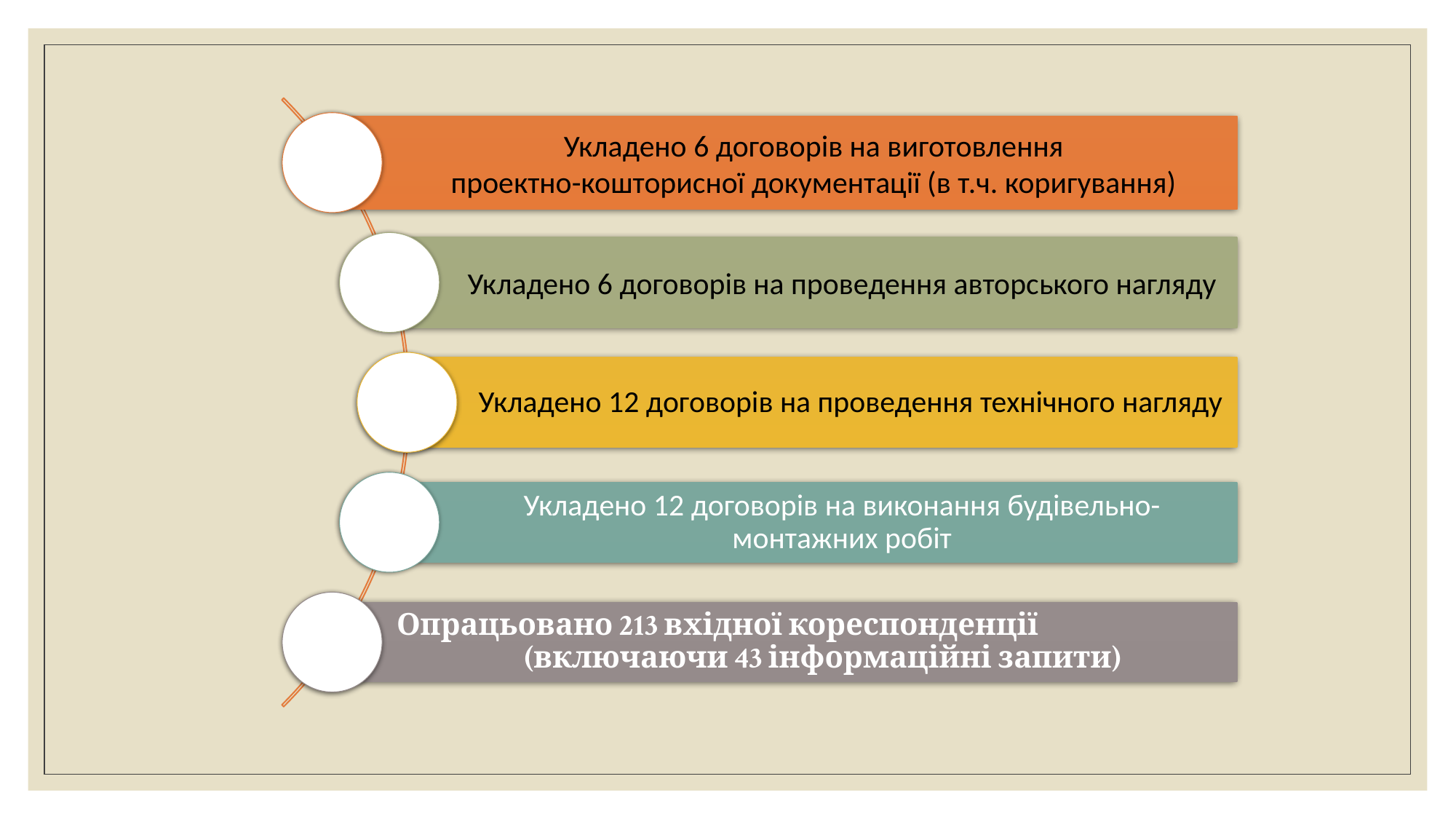

Укладено 6 договорів на виготовлення
проектно-кошторисної документації (в т.ч. коригування)
Укладено 6 договорів на проведення авторського нагляду
Укладено 12 договорів на проведення технічного нагляду
Укладено 12 договорів на виконання будівельно-монтажних робіт
Опрацьовано 213 вхідної кореспонденції                                   (включаючи 43 інформаційні запити)